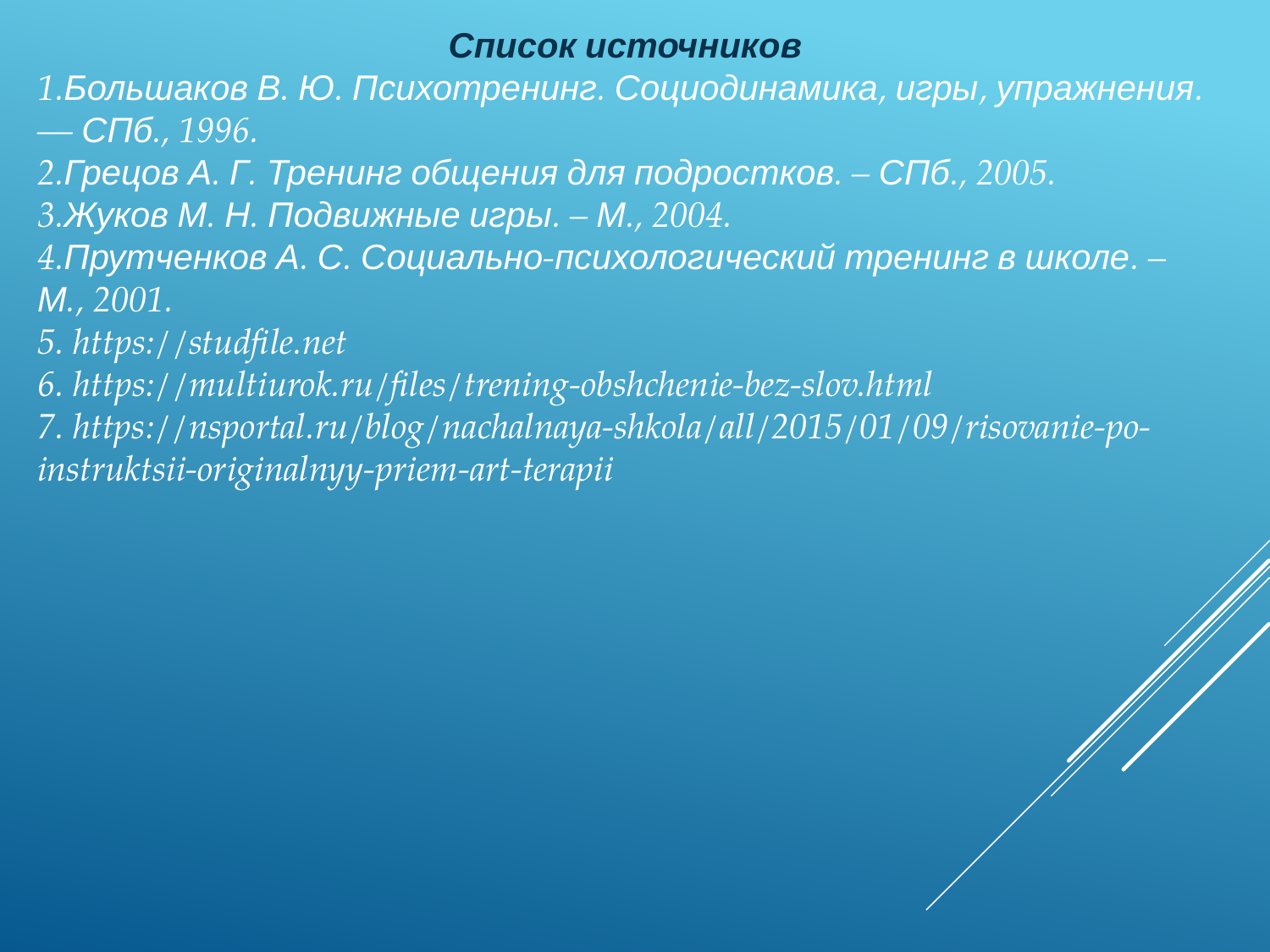

Список источников
1.Большаков В. Ю. Психотренинг. Социодинамика, игры, упражнения. — СПб., 1996.
2.Грецов А. Г. Тренинг общения для подростков. – СПб., 2005.
3.Жуков М. Н. Подвижные игры. – М., 2004.
4.Прутченков А. С. Социально-психологический тренинг в школе. – М., 2001.
5. https://studfile.net
6. https://multiurok.ru/files/trening-obshchenie-bez-slov.html
7. https://nsportal.ru/blog/nachalnaya-shkola/all/2015/01/09/risovanie-po-instruktsii-originalnyy-priem-art-terapii